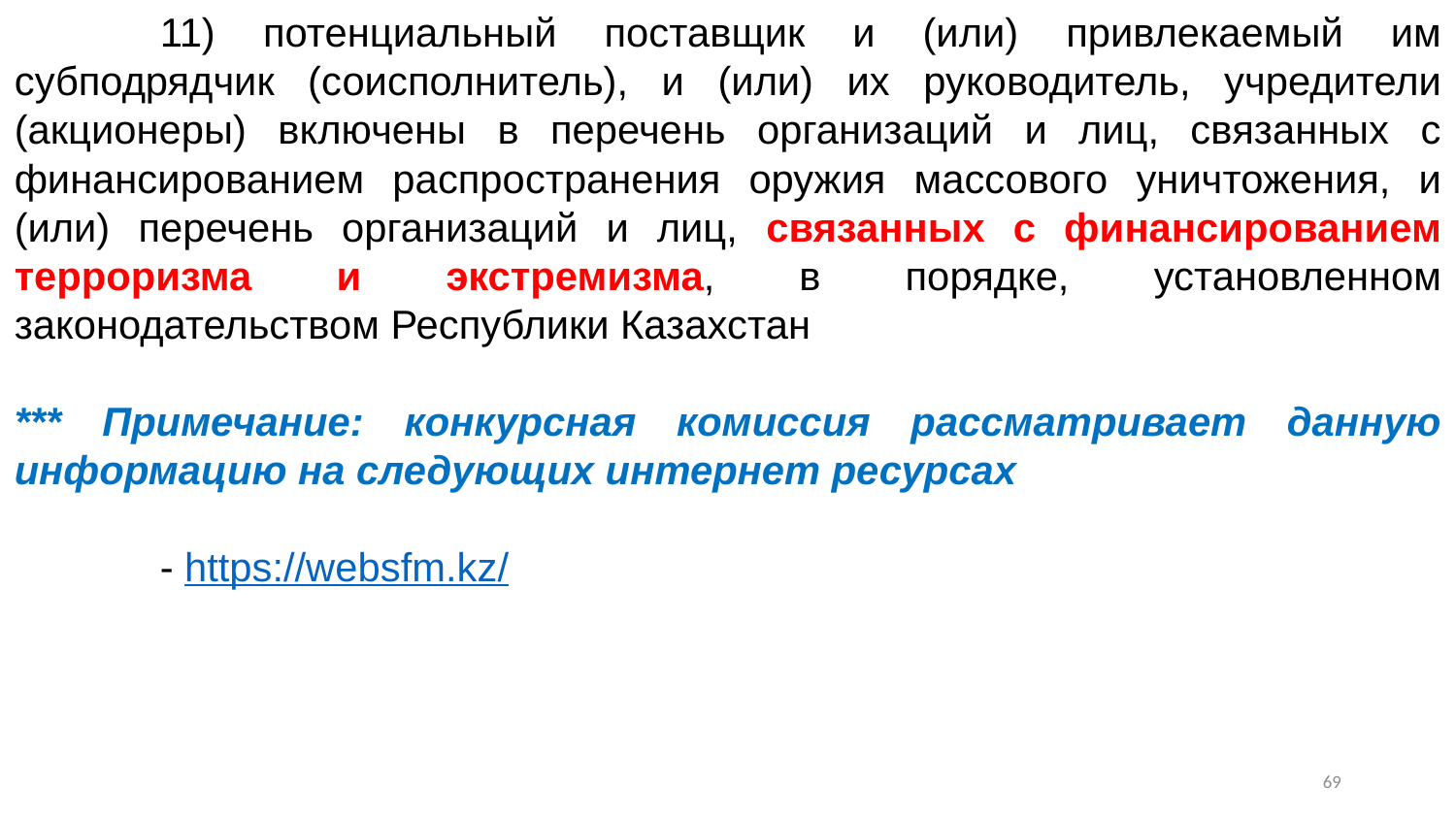

11) потенциальный поставщик и (или) привлекаемый им субподрядчик (соисполнитель), и (или) их руководитель, учредители (акционеры) включены в перечень организаций и лиц, связанных с финансированием распространения оружия массового уничтожения, и (или) перечень организаций и лиц, связанных с финансированием терроризма и экстремизма, в порядке, установленном законодательством Республики Казахстан

*** Примечание: конкурсная комиссия рассматривает данную информацию на следующих интернет ресурсах

	- https://websfm.kz/

69